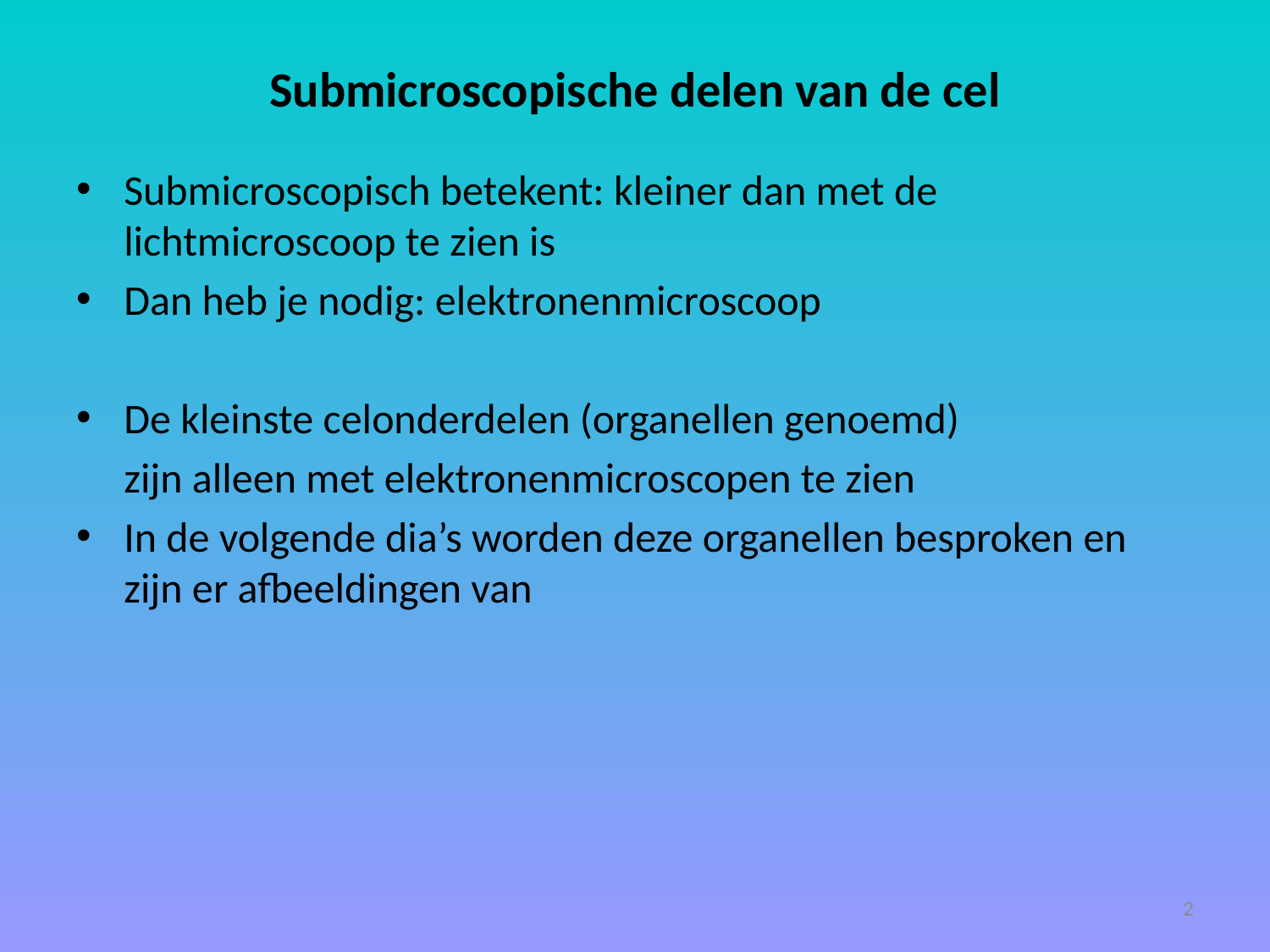

# Submicroscopische delen van de cel
Submicroscopisch betekent: kleiner dan met de lichtmicroscoop te zien is
Dan heb je nodig: elektronenmicroscoop

De kleinste celonderdelen (organellen genoemd)
	zijn alleen met elektronenmicroscopen te zien
In de volgende dia’s worden deze organellen besproken en zijn er afbeeldingen van

2